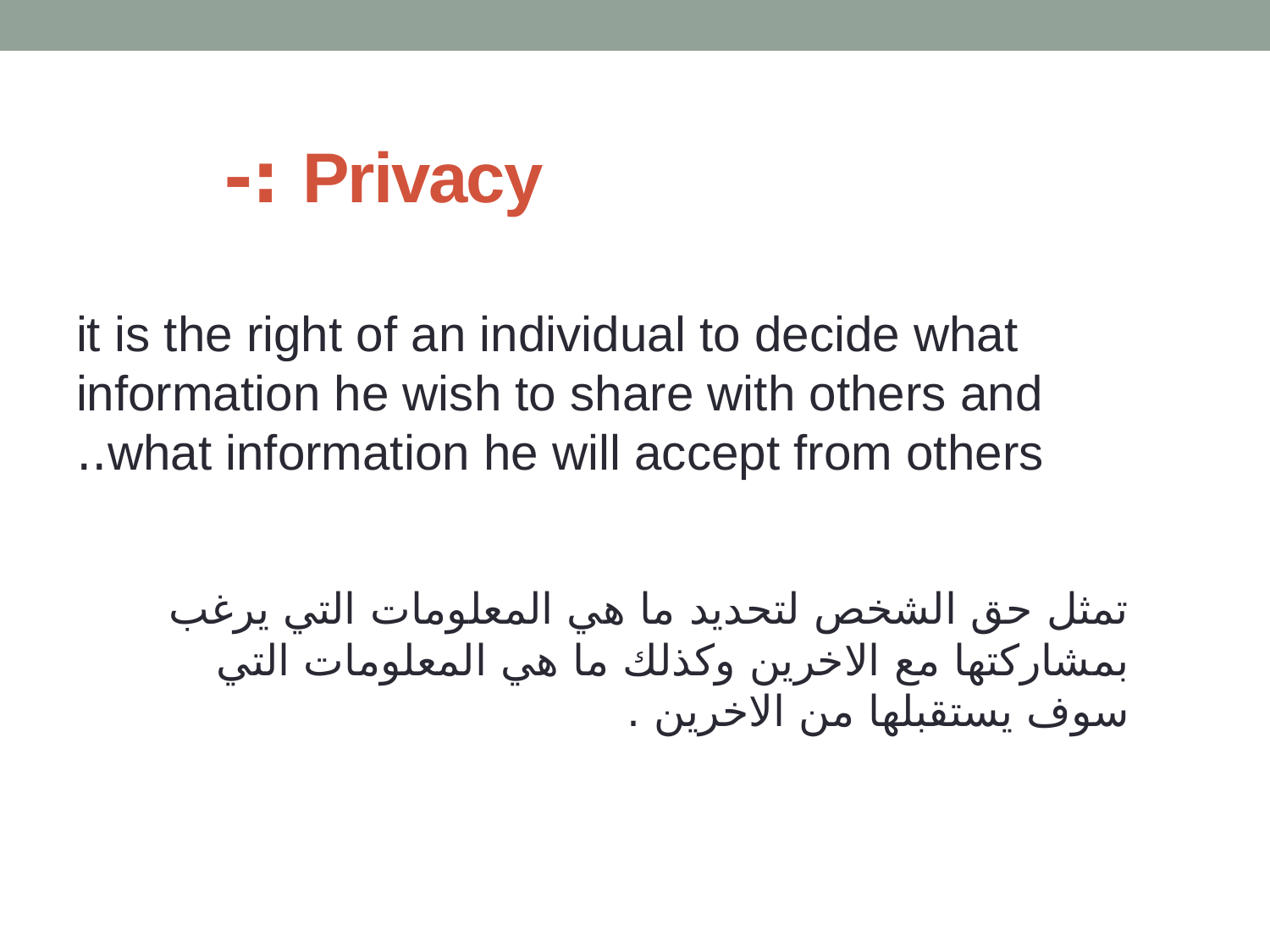

# Privacy :-
it is the right of an individual to decide what  information he wish to share with others and what information he will accept from others..
تمثل حق الشخص لتحديد ما هي المعلومات التي يرغب بمشاركتها مع الاخرين وكذلك ما هي المعلومات التي سوف يستقبلها من الاخرين .